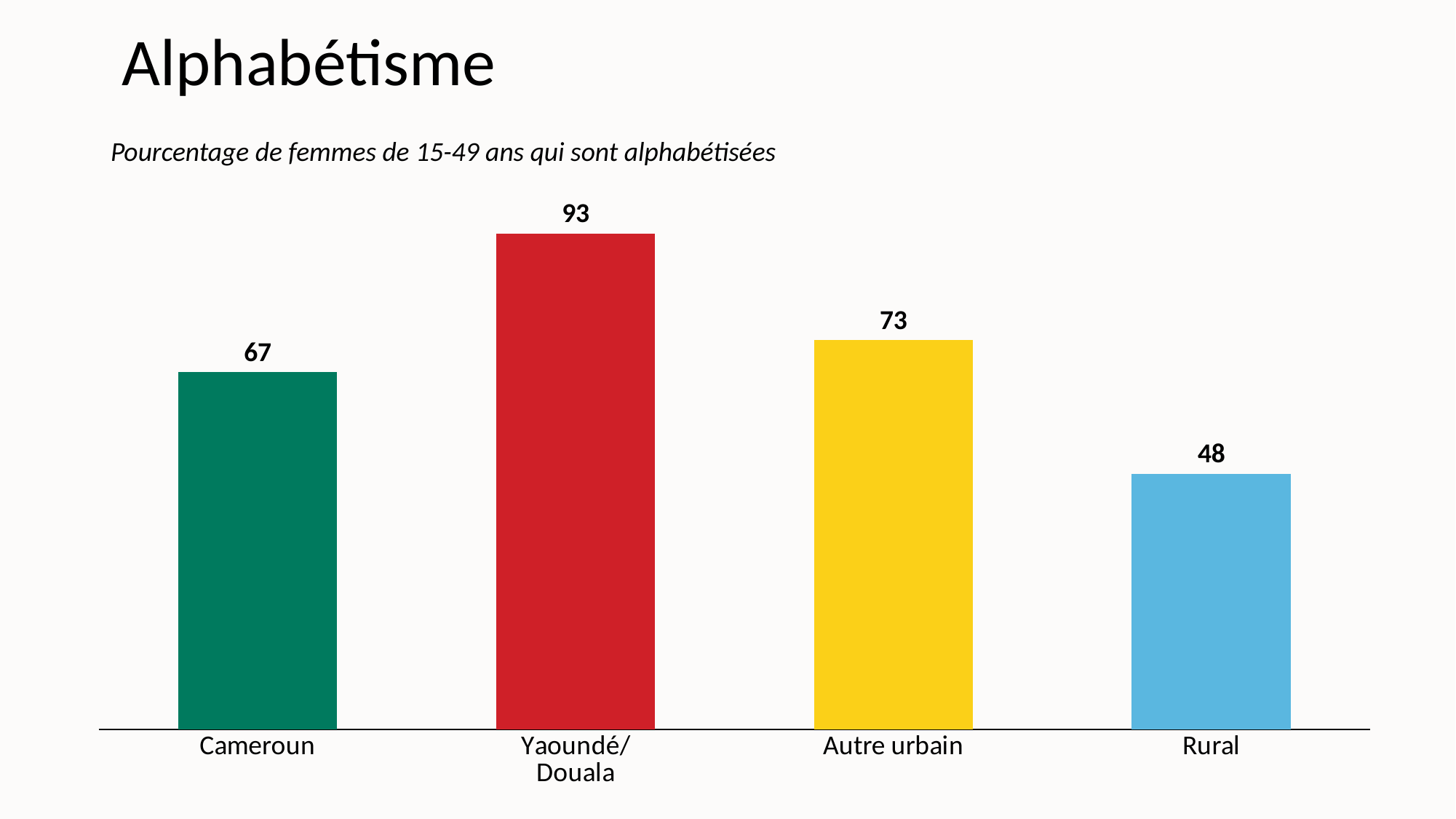

# Alphabétisme
Pourcentage de femmes de 15-49 ans qui sont alphabétisées

### Chart

| Category | Women |
|---|---|
| Cameroun | 67.0 |
| Yaoundé/
Douala | 93.0 |
| Autre urbain | 73.0 |
| Rural | 48.0 |